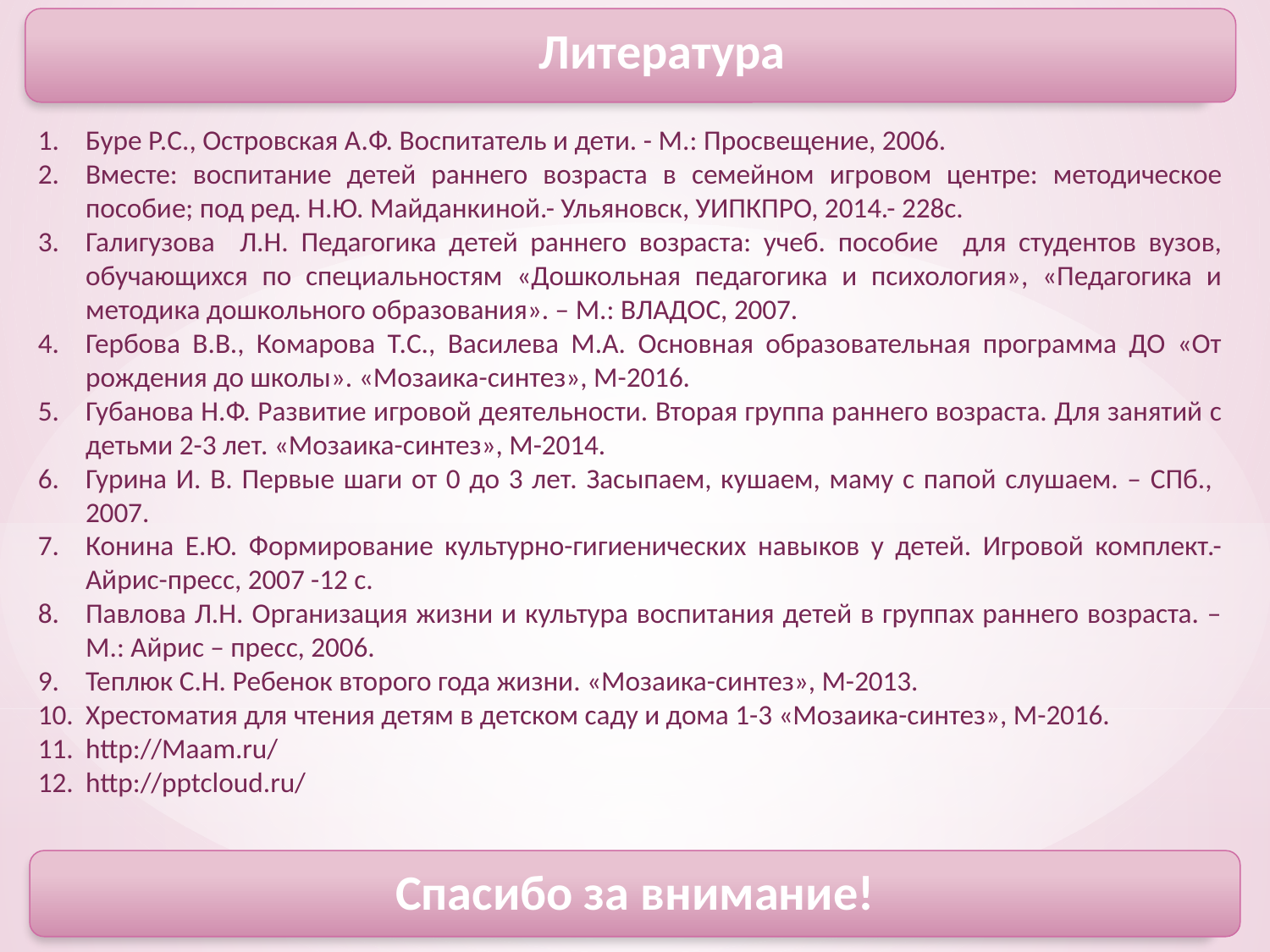

Литература

Буре Р.С., Островская А.Ф. Воспитатель и дети. - М.: Просвещение, 2006.
Вместе: воспитание детей раннего возраста в семейном игровом центре: методическое пособие; под ред. Н.Ю. Майданкиной.- Ульяновск, УИПКПРО, 2014.- 228с.
Галигузова  Л.Н. Педагогика детей раннего возраста: учеб. пособие  для студентов вузов, обучающихся по специальностям «Дошкольная педагогика и психология», «Педагогика и методика дошкольного образования». – М.: ВЛАДОС, 2007.
Гербова В.В., Комарова Т.С., Василева М.А. Основная образовательная программа ДО «От рождения до школы». «Мозаика-синтез», М-2016.
Губанова Н.Ф. Развитие игровой деятельности. Вторая группа раннего возраста. Для занятий с детьми 2-3 лет. «Мозаика-синтез», М-2014.
Гурина И. В. Первые шаги от 0 до 3 лет. Засыпаем, кушаем, маму с папой слушаем. – СПб.,  2007.
Конина Е.Ю. Формирование культурно-гигиенических навыков у детей. Игровой комплект.- Айрис-пресс, 2007 -12 с.
Павлова Л.Н. Организация жизни и культура воспитания детей в группах раннего возраста. – М.: Айрис – пресс, 2006.
Теплюк С.Н. Ребенок второго года жизни. «Мозаика-синтез», М-2013.
Хрестоматия для чтения детям в детском саду и дома 1-3 «Мозаика-синтез», М-2016.
http://Maam.ru/
http://pptcloud.ru/
Спасибо за внимание!